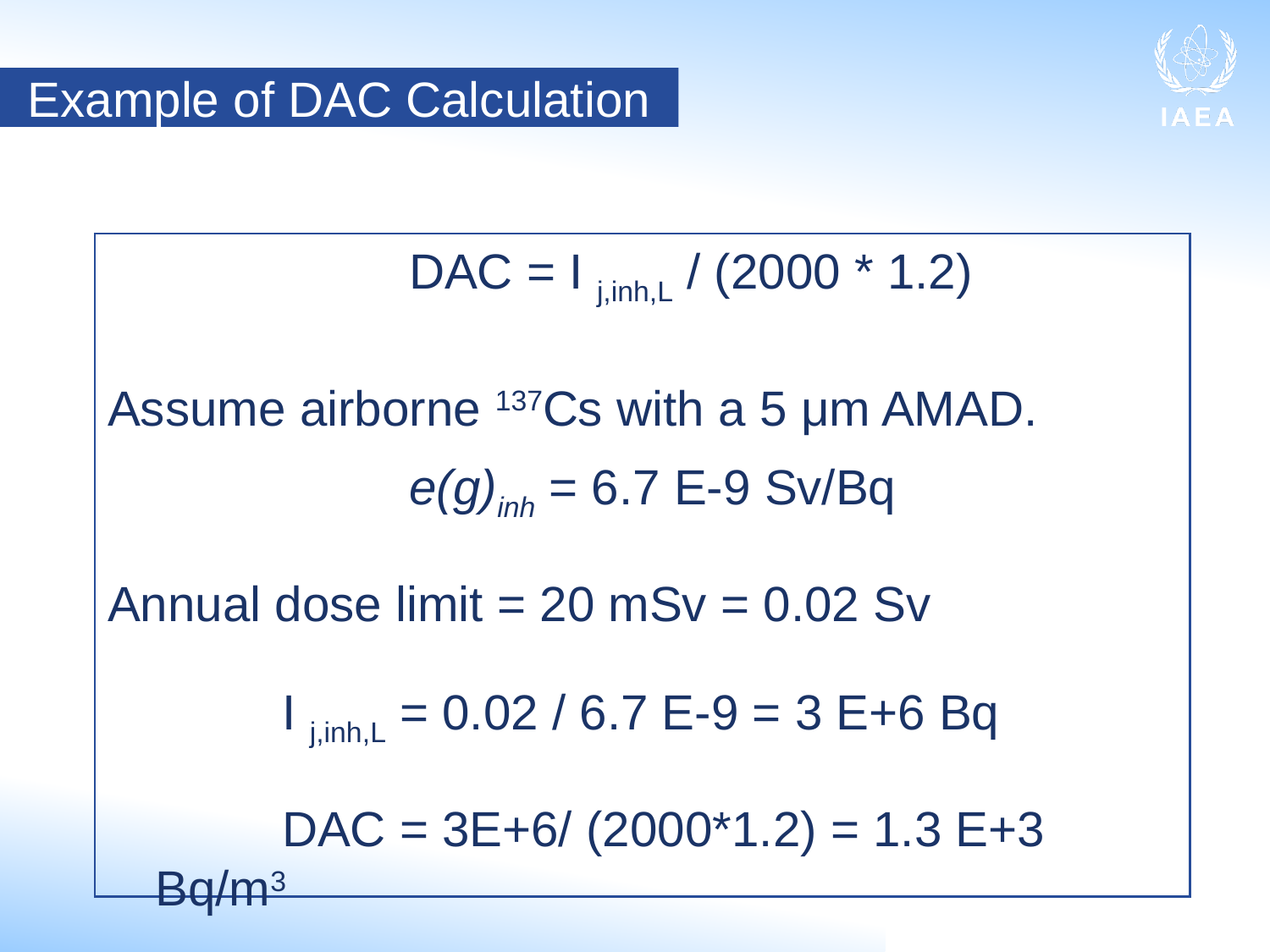

Example of DAC Calculation
        		DAC = I j,inh,L / (2000 * 1.2)

Assume airborne 137Cs with a 5 μm AMAD.
			e(g)inh = 6.7 E-9 Sv/Bq
Annual dose limit = 20 mSv = 0.02 Sv
		I j,inh,L = 0.02 / 6.7 E-9 = 3 E+6 Bq
		DAC = 3E+6/ (2000*1.2) = 1.3 E+3 Bq/m3